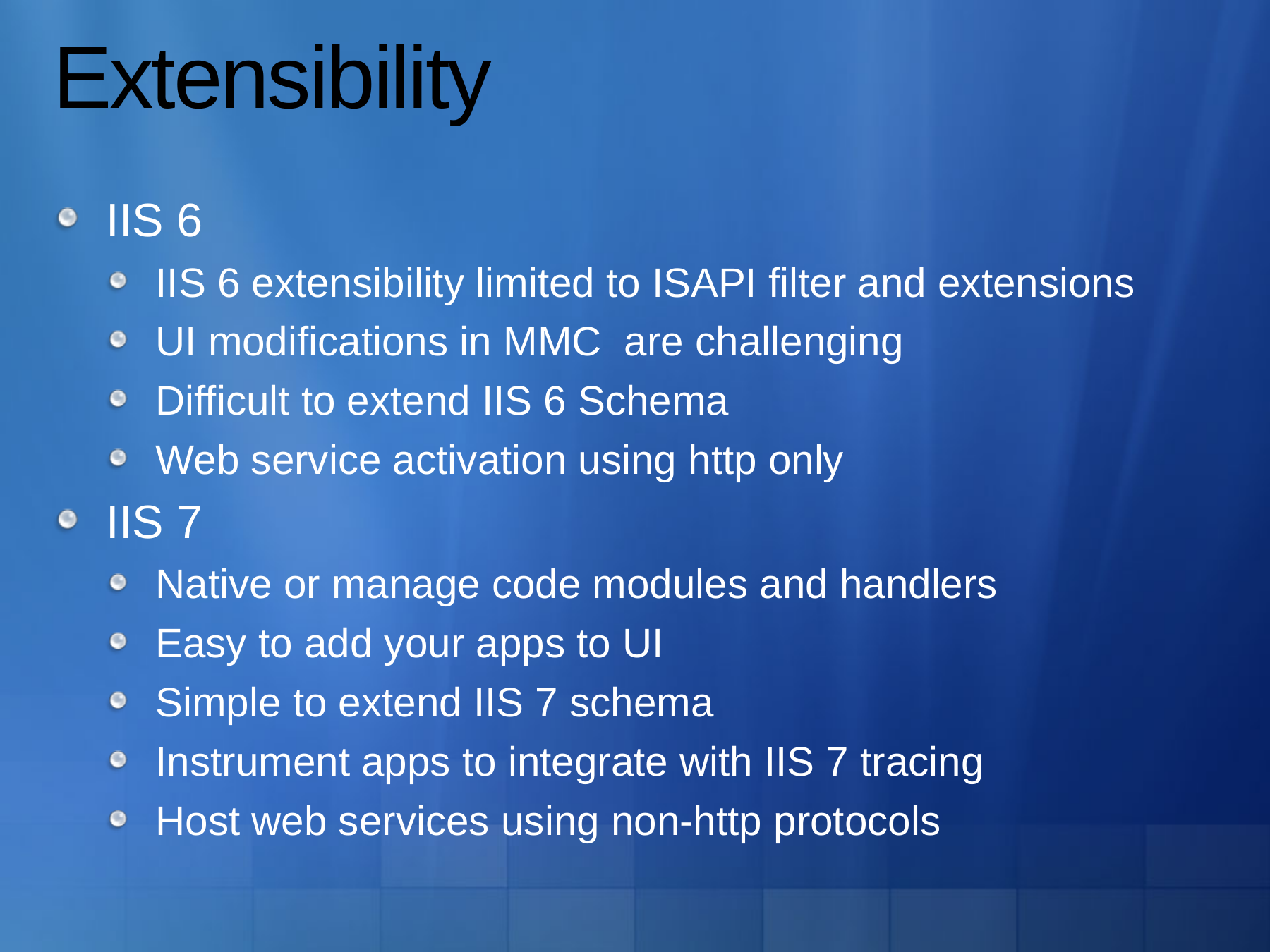

# Extensibility
IIS 6
IIS 6 extensibility limited to ISAPI filter and extensions
UI modifications in MMC  are challenging
Difficult to extend IIS 6 Schema
Web service activation using http only
IIS 7
Native or manage code modules and handlers
Easy to add your apps to UI
Simple to extend IIS 7 schema
Instrument apps to integrate with IIS 7 tracing
Host web services using non-http protocols